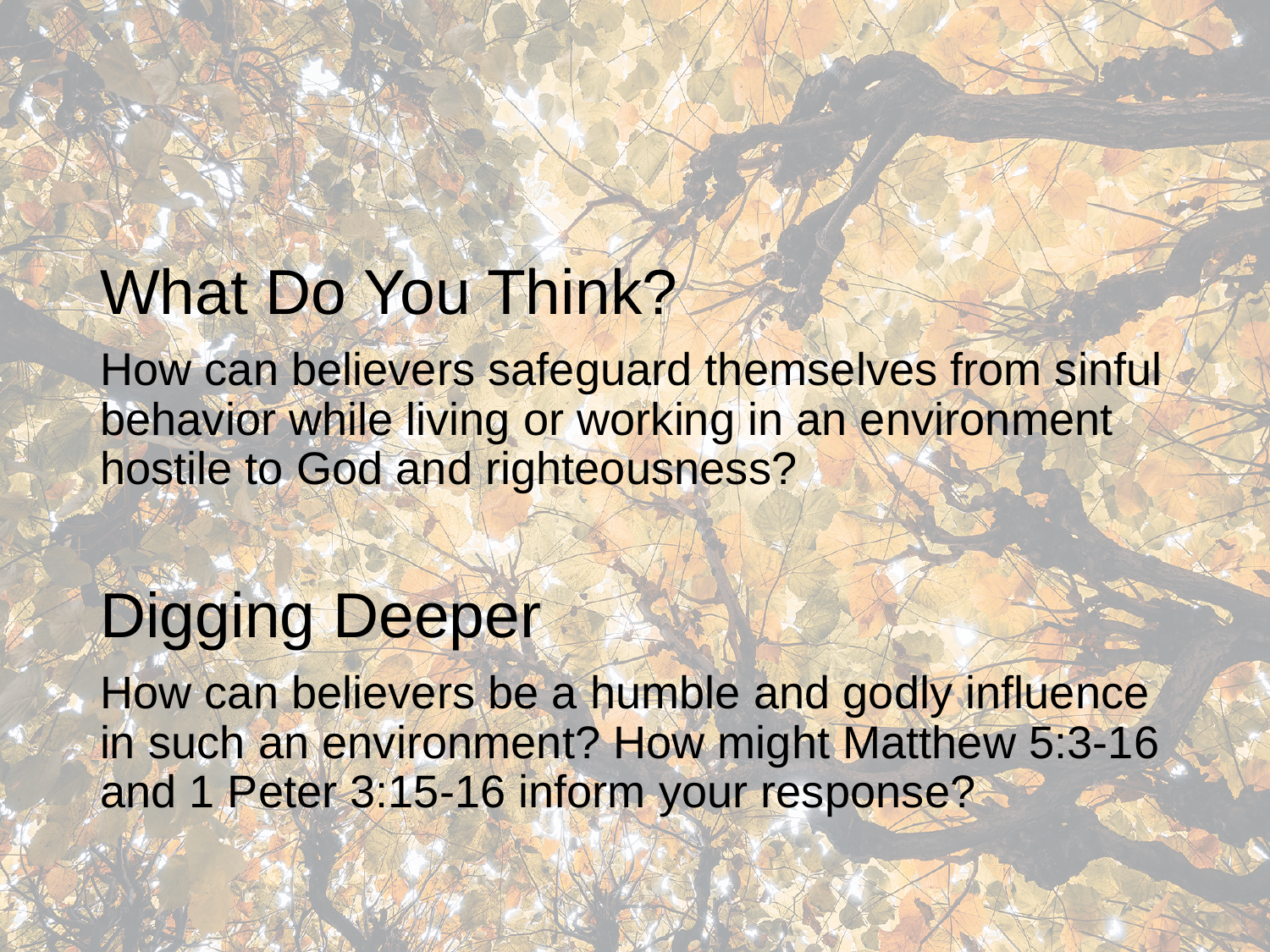

What Do You Think?
How can believers safeguard themselves from sinful behavior while living or working in an environment hostile to God and righteousness?

Digging Deeper
How can believers be a humble and godly influence in such an environment? How might Matthew 5:3-16 and 1 Peter 3:15-16 inform your response?